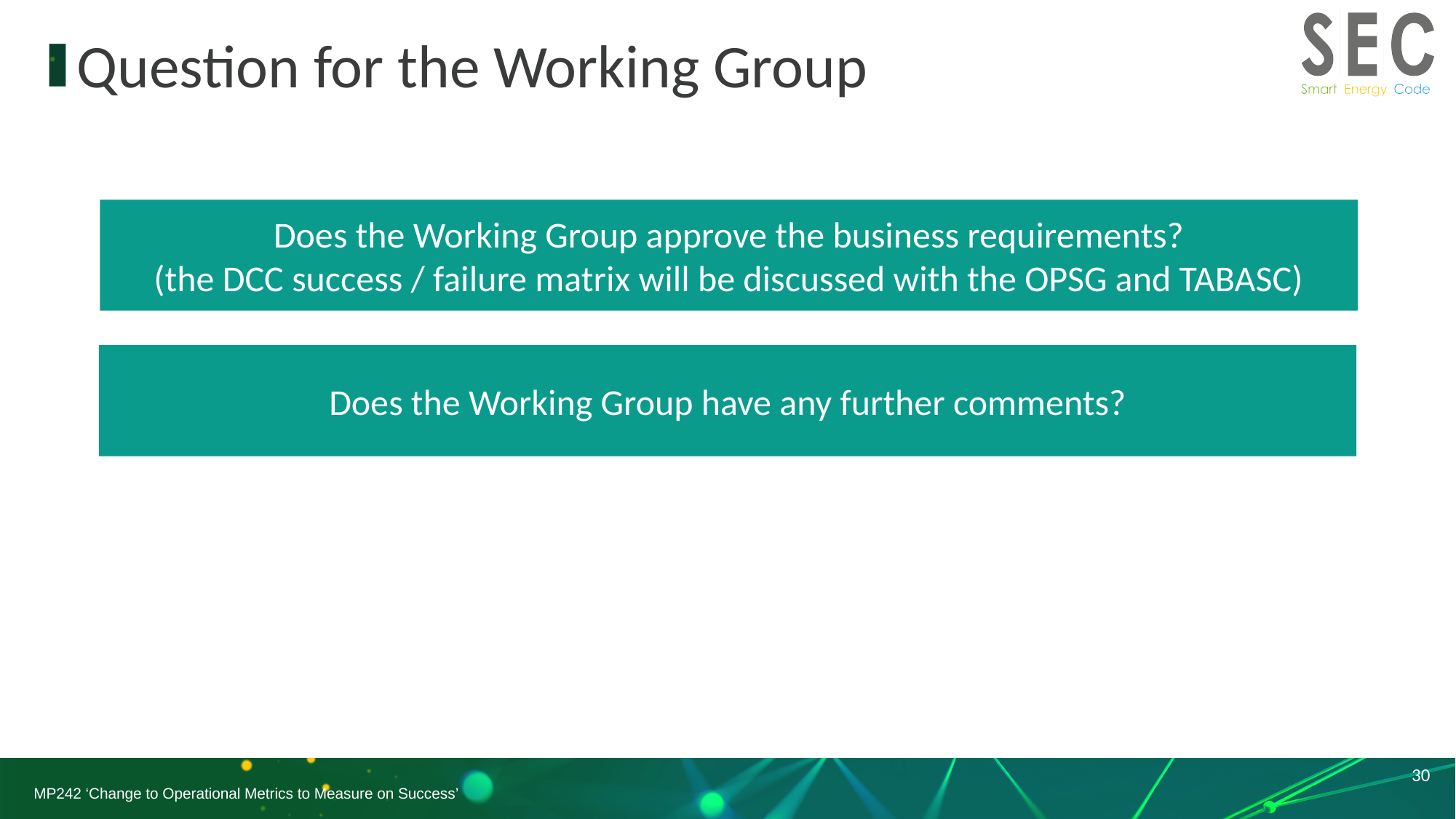

# Question for the Working Group
Does the Working Group approve the business requirements?
(the DCC success / failure matrix will be discussed with the OPSG and TABASC)
Does the Working Group have any further comments?
30
MP242 ‘Change to Operational Metrics to Measure on Success’